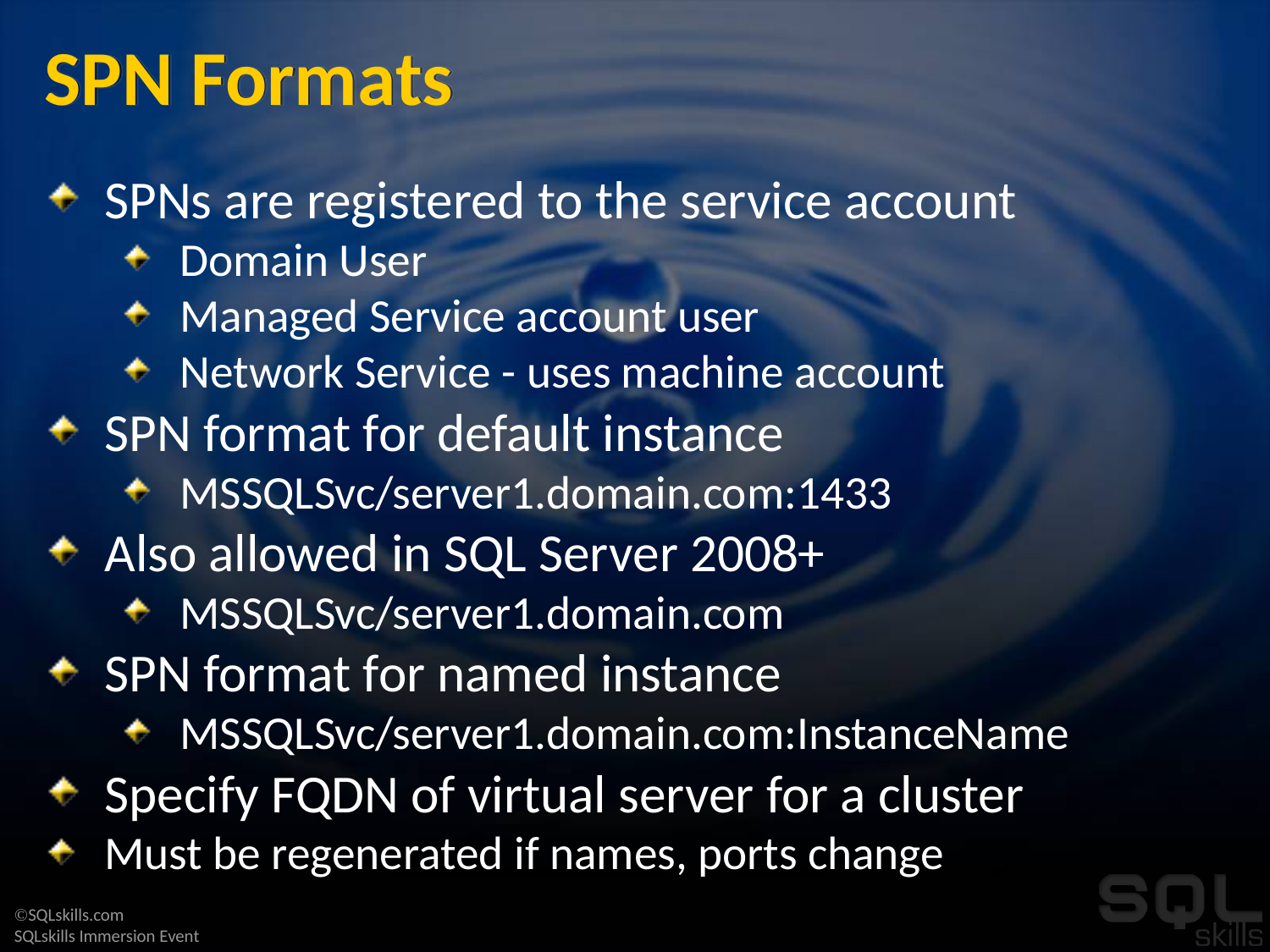

# SPN Formats
SPNs are registered to the service account
Domain User
Managed Service account user
Network Service - uses machine account
SPN format for default instance
MSSQLSvc/server1.domain.com:1433
Also allowed in SQL Server 2008+
MSSQLSvc/server1.domain.com
SPN format for named instance
MSSQLSvc/server1.domain.com:InstanceName
Specify FQDN of virtual server for a cluster
Must be regenerated if names, ports change